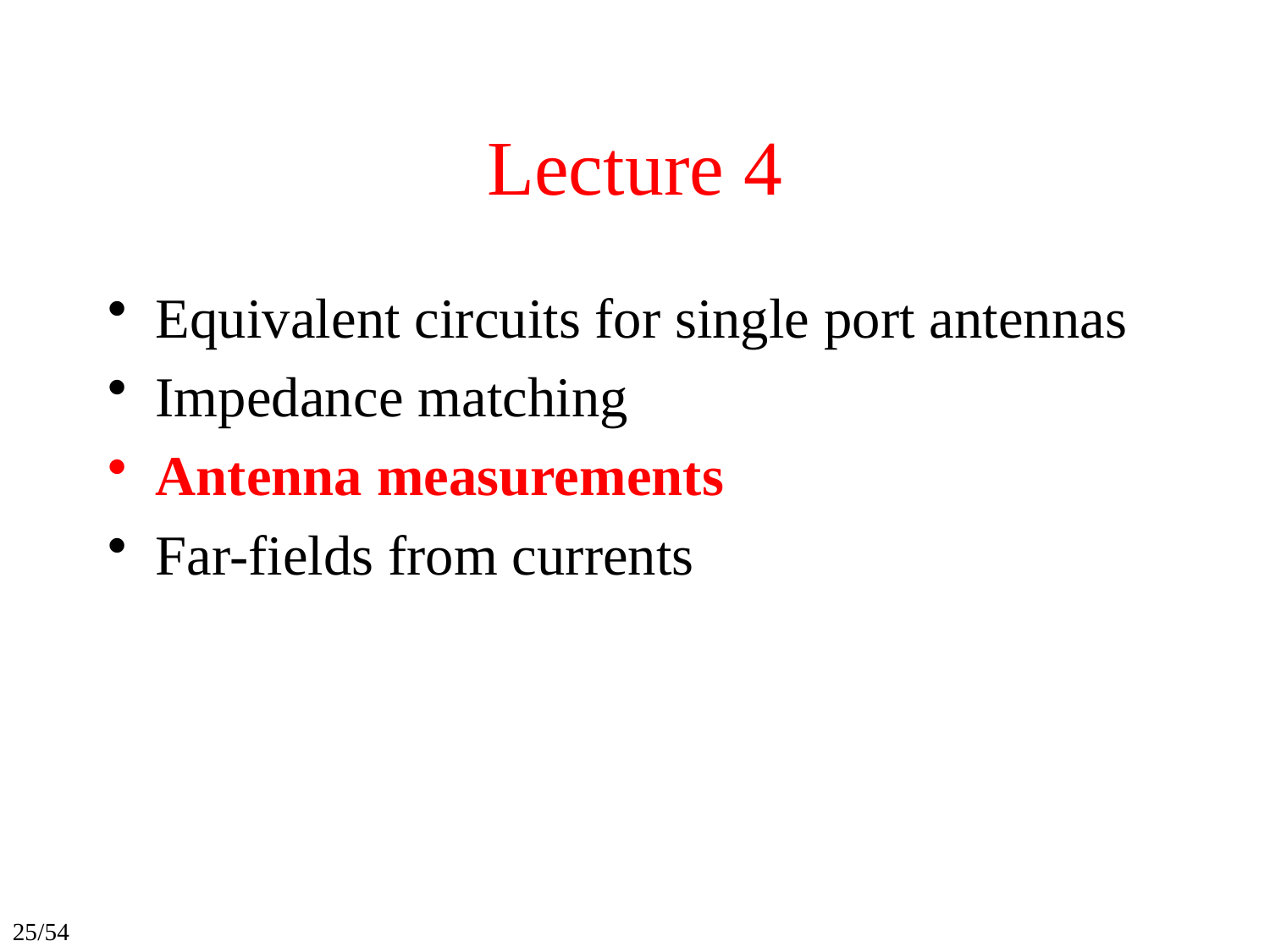

# Lecture 4
Equivalent circuits for single port antennas
Impedance matching
Antenna measurements
Far-fields from currents